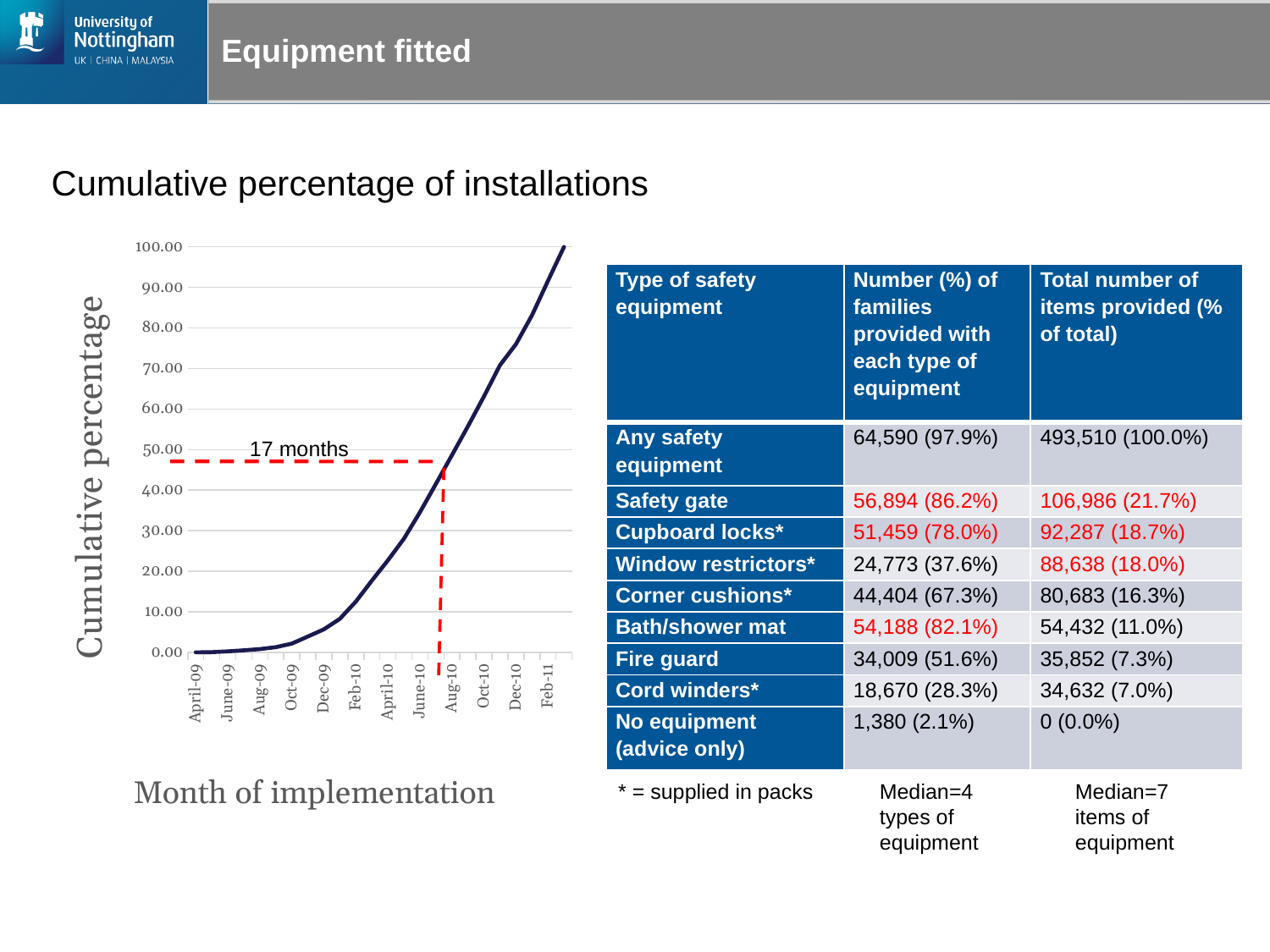

# Equipment fitted
Cumulative percentage of installations

### Chart

| Category |  |
|---|---|
| April-09 | 0.01 |
| May-09 | 0.05 |
| June-09 | 0.25 |
| July-09 | 0.52 |
| Aug-09 | 0.8 |
| Sept-09 | 1.29 |
| Oct-09 | 2.16 |
| Nov-09 | 3.9 |
| Dec-09 | 5.67 |
| Jan-10 | 8.27 |
| Feb-10 | 12.53 |
| Mar-10 | 17.69 |
| April-10 | 22.68 |
| May-10 | 28.0 |
| June-10 | 34.53 |
| July-10 | 41.55 |
| Aug-10 | 48.62 |
| Sept-10 | 55.75 |
| Oct-10 | 63.1 |
| Nov-10 | 70.81 |
| Dec-10 | 76.0 |
| Jan-11 | 83.12 |
| Feb-11 | 91.63 |
| Mar-11 | 100.0 |
| Type of safety equipment | Number (%) of families provided with each type of equipment | Total number of items provided (% of total) |
| --- | --- | --- |
| Any safety equipment | 64,590 (97.9%) | 493,510 (100.0%) |
| Safety gate | 56,894 (86.2%) | 106,986 (21.7%) |
| Cupboard locks\* | 51,459 (78.0%) | 92,287 (18.7%) |
| Window restrictors\* | 24,773 (37.6%) | 88,638 (18.0%) |
| Corner cushions\* | 44,404 (67.3%) | 80,683 (16.3%) |
| Bath/shower mat | 54,188 (82.1%) | 54,432 (11.0%) |
| Fire guard | 34,009 (51.6%) | 35,852 (7.3%) |
| Cord winders\* | 18,670 (28.3%) | 34,632 (7.0%) |
| No equipment (advice only) | 1,380 (2.1%) | 0 (0.0%) |
17 months
* = supplied in packs
Median=7 items of equipment
Median=4 types of equipment